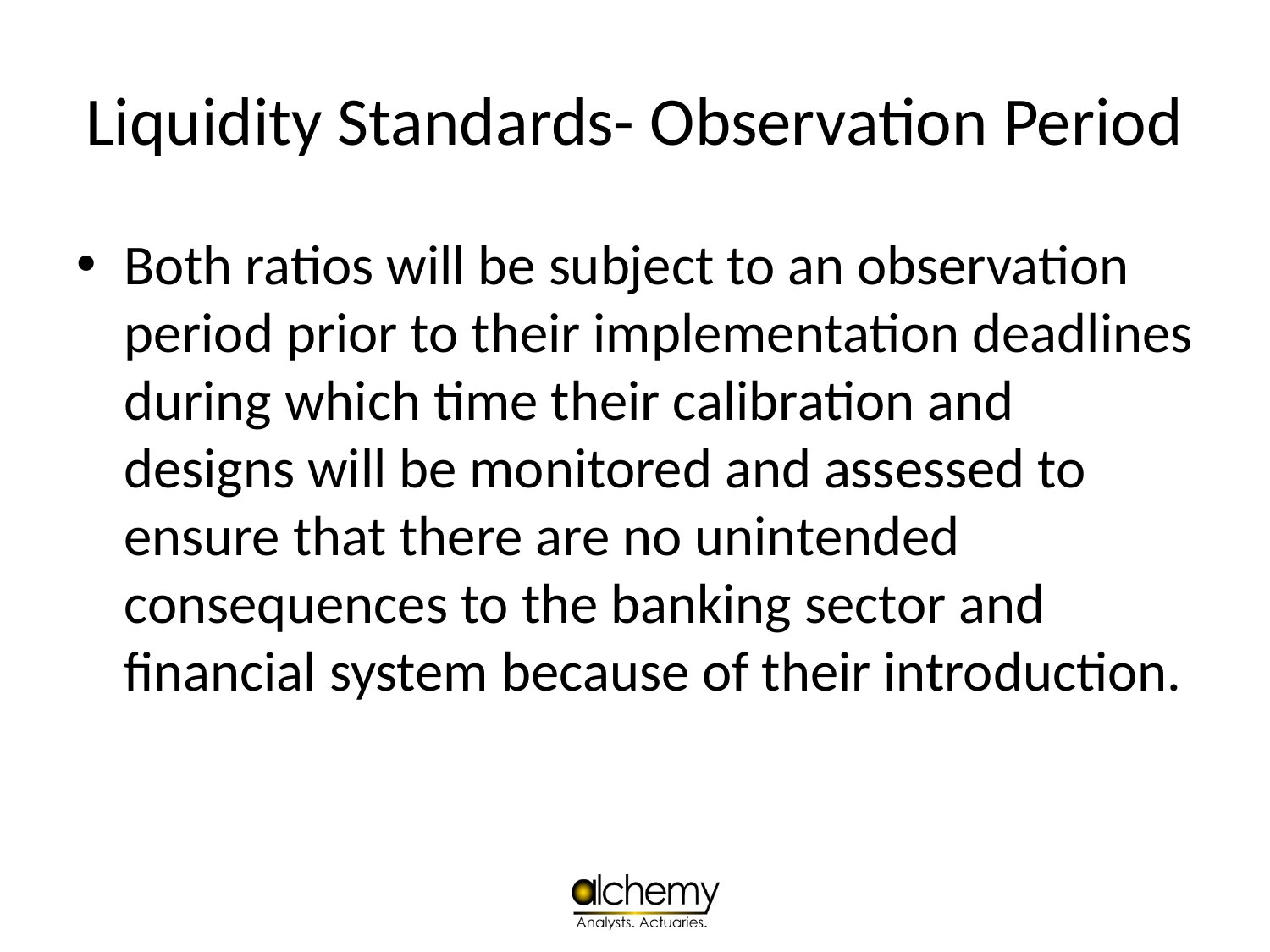

# Liquidity Standards- Observation Period
Both ratios will be subject to an observation period prior to their implementation deadlines during which time their calibration and designs will be monitored and assessed to ensure that there are no unintended consequences to the banking sector and financial system because of their introduction.